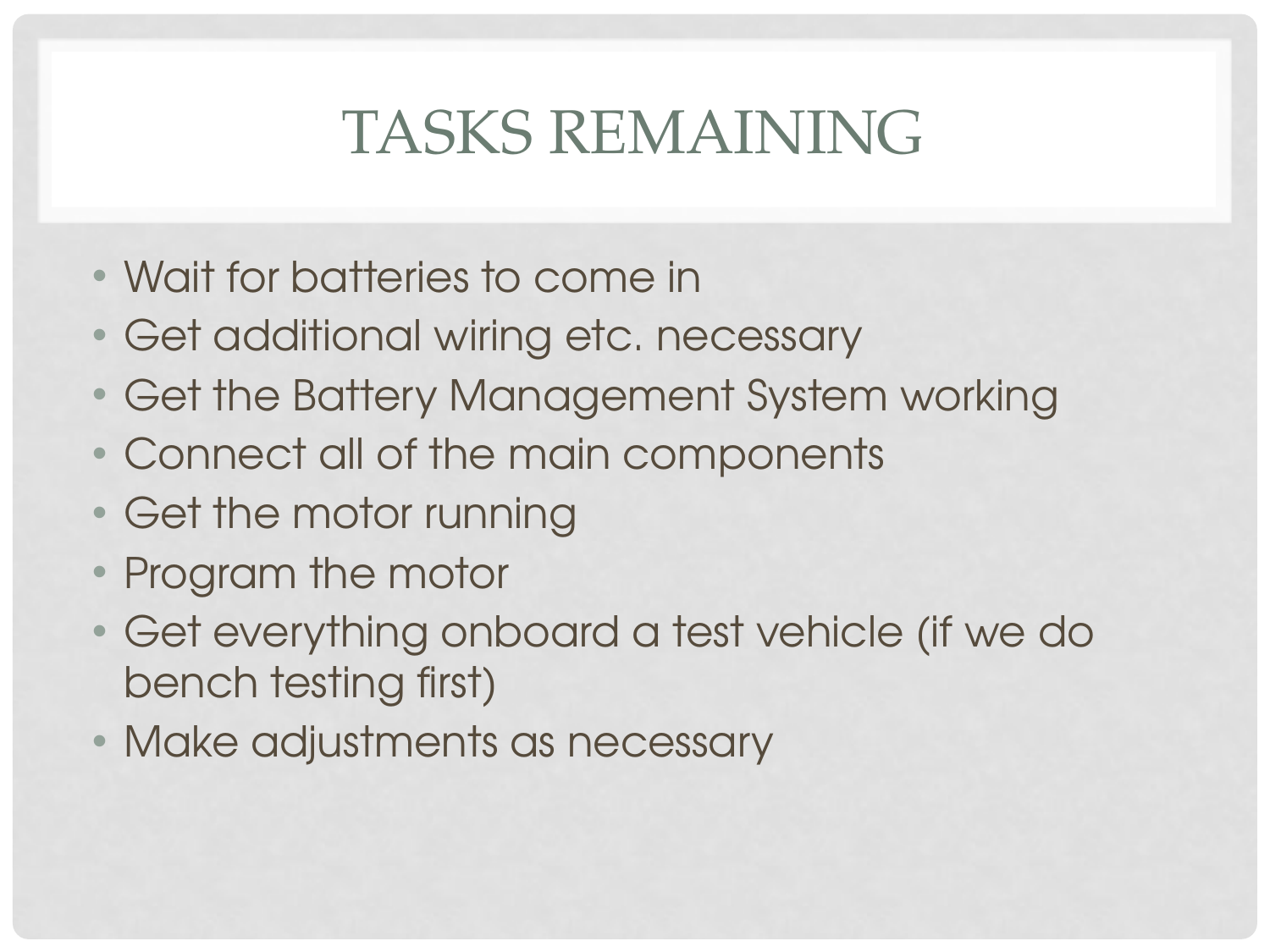

# Tasks Remaining
Wait for batteries to come in
Get additional wiring etc. necessary
Get the Battery Management System working
Connect all of the main components
Get the motor running
Program the motor
Get everything onboard a test vehicle (if we do bench testing first)
Make adjustments as necessary